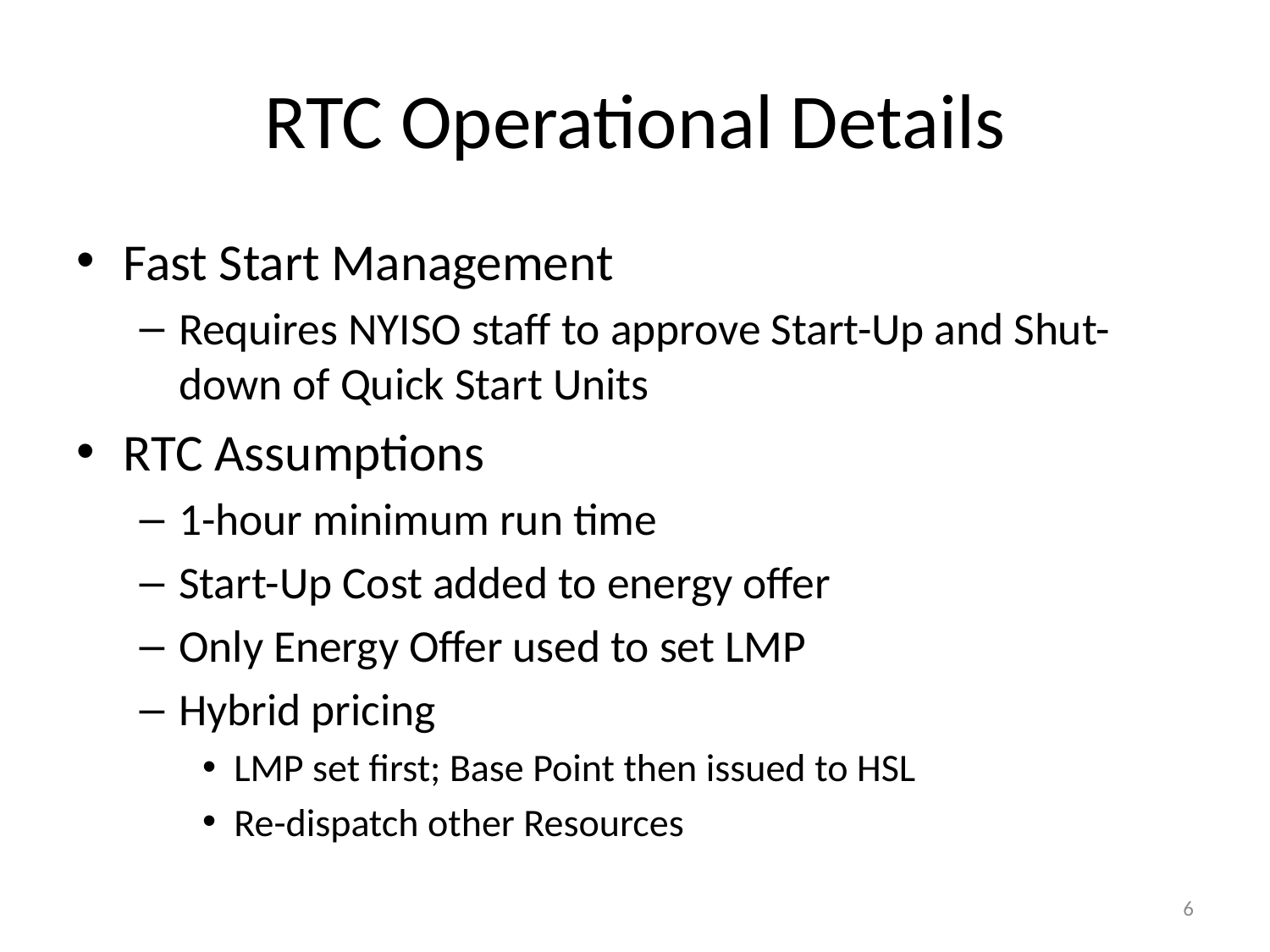

# RTC Operational Details
Fast Start Management
Requires NYISO staff to approve Start-Up and Shut-down of Quick Start Units
RTC Assumptions
1-hour minimum run time
Start-Up Cost added to energy offer
Only Energy Offer used to set LMP
Hybrid pricing
LMP set first; Base Point then issued to HSL
Re-dispatch other Resources
6